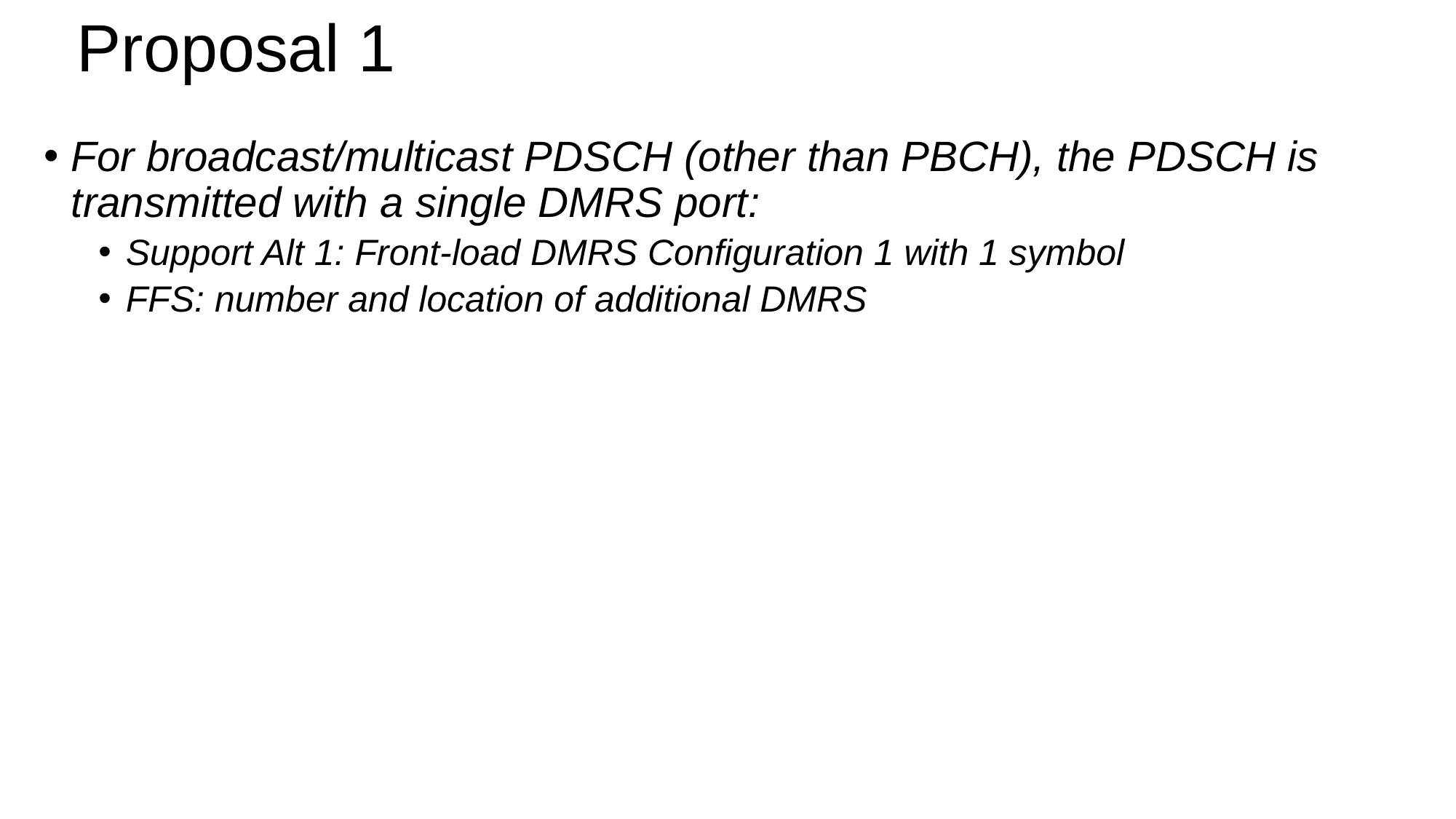

# Proposal 1
For broadcast/multicast PDSCH (other than PBCH), the PDSCH is transmitted with a single DMRS port:
Support Alt 1: Front-load DMRS Configuration 1 with 1 symbol
FFS: number and location of additional DMRS